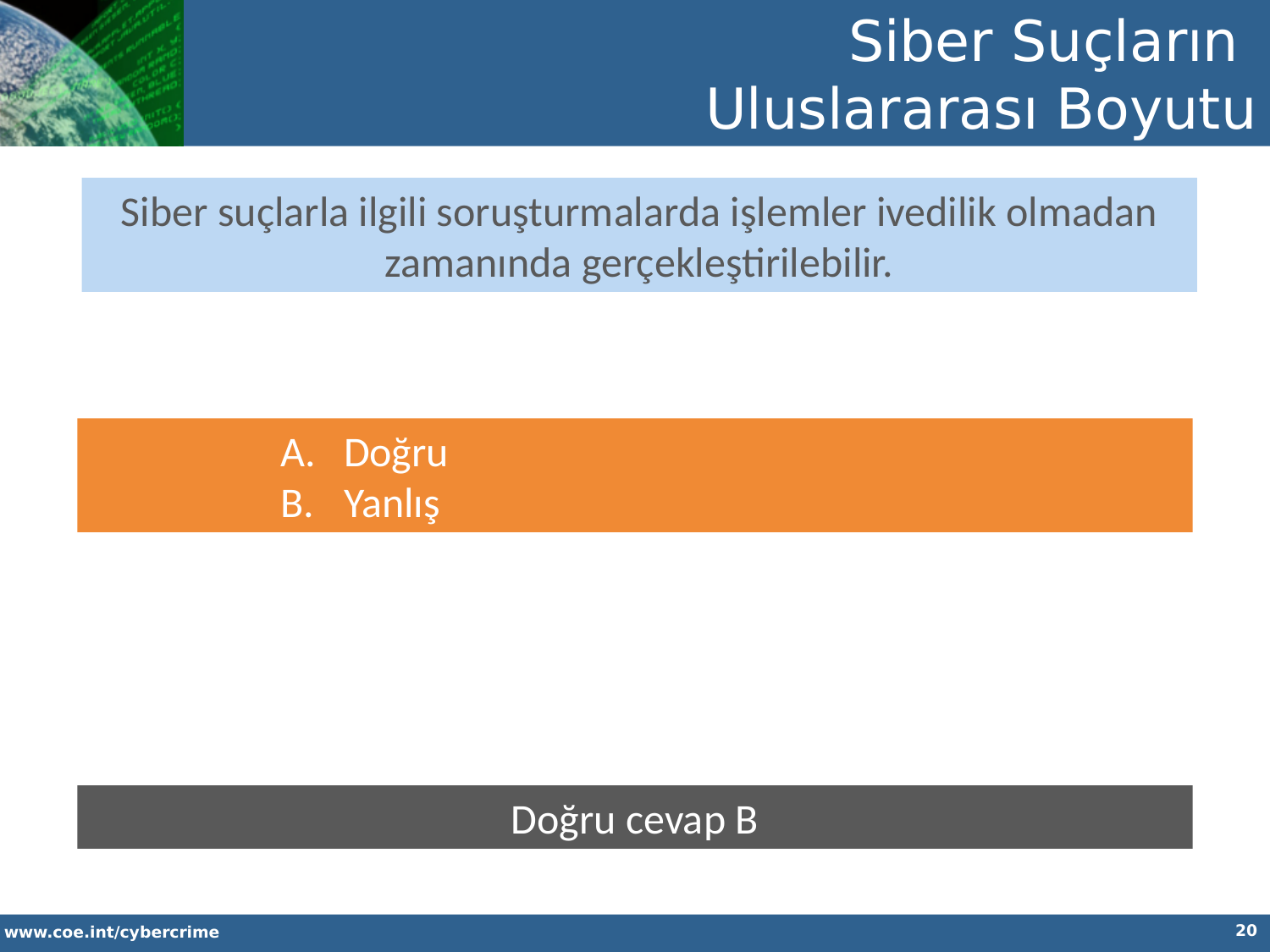

Siber Suçların
Uluslararası Boyutu
Siber suçlarla ilgili soruşturmalarda işlemler ivedilik olmadan zamanında gerçekleştirilebilir.
Doğru
Yanlış
Doğru cevap B
20